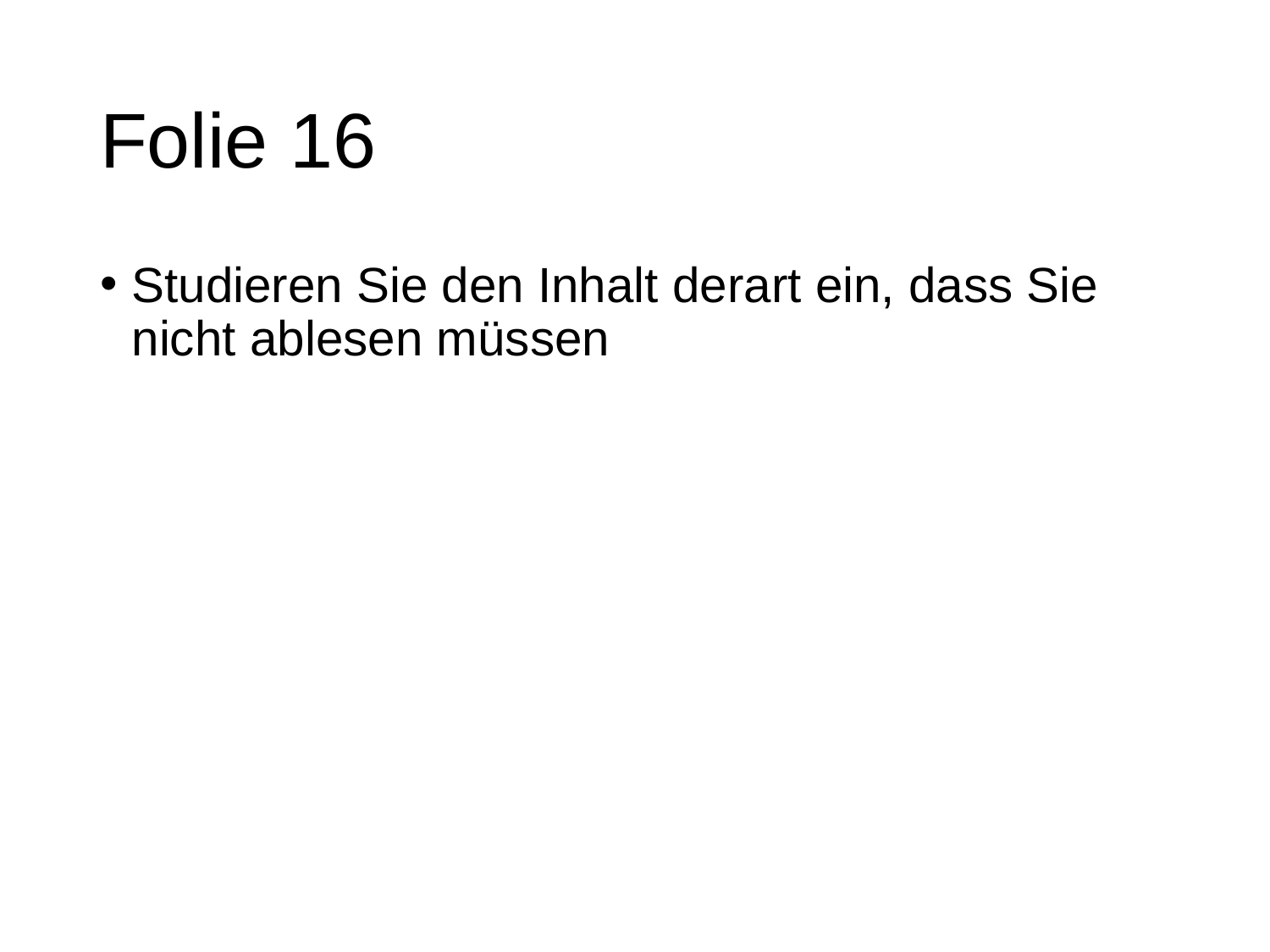

# Folie 16
Studieren Sie den Inhalt derart ein, dass Sie nicht ablesen müssen